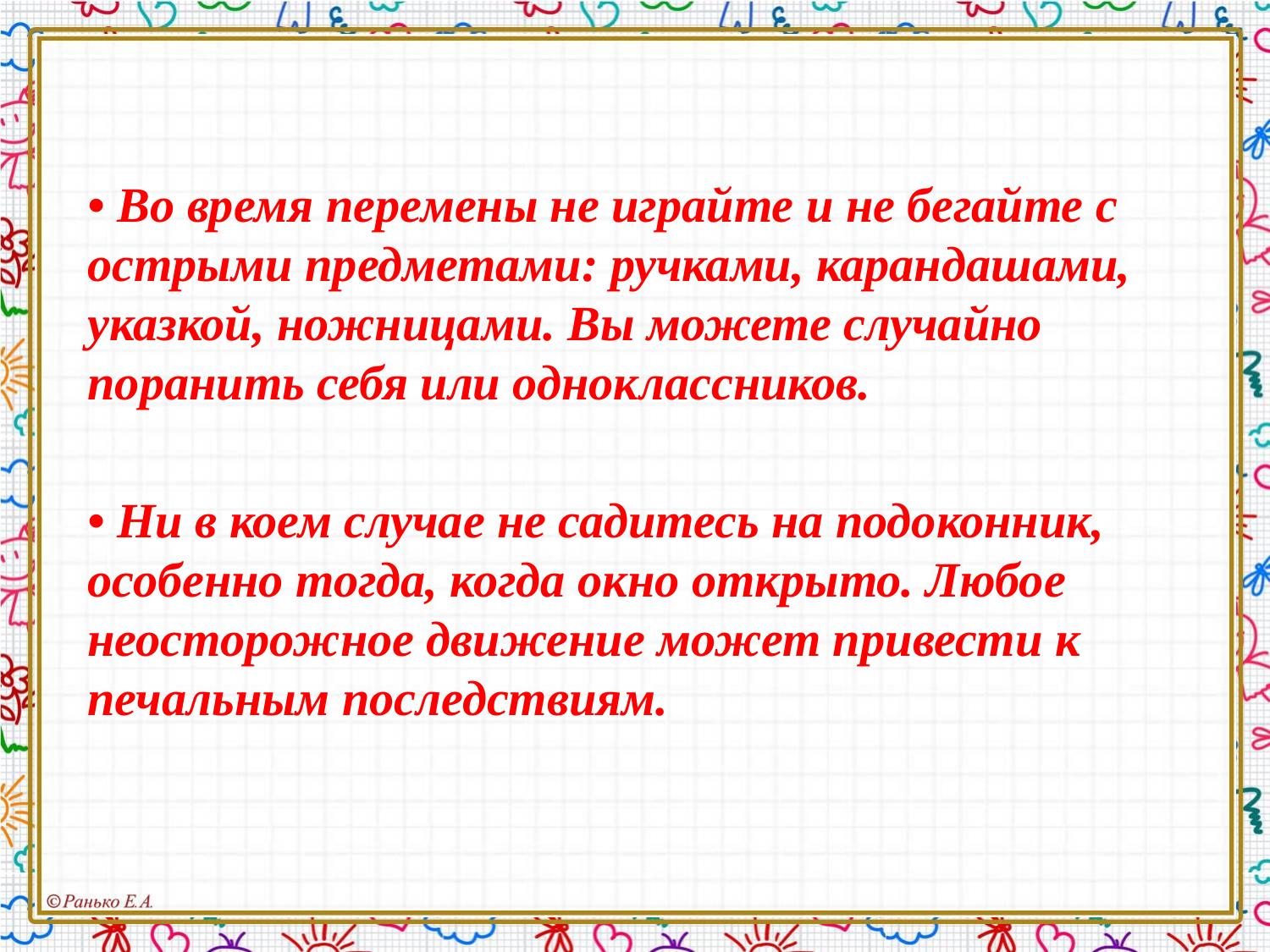

#
• Во время перемены не играйте и не бегайте с острыми предметами: ручками, карандашами, указкой, ножницами. Вы можете случайно поранить себя или одноклассников.

• Ни в коем случае не садитесь на подоконник, особенно тогда, когда окно открыто. Любое неосторожное движение может привести к печальным последствиям.